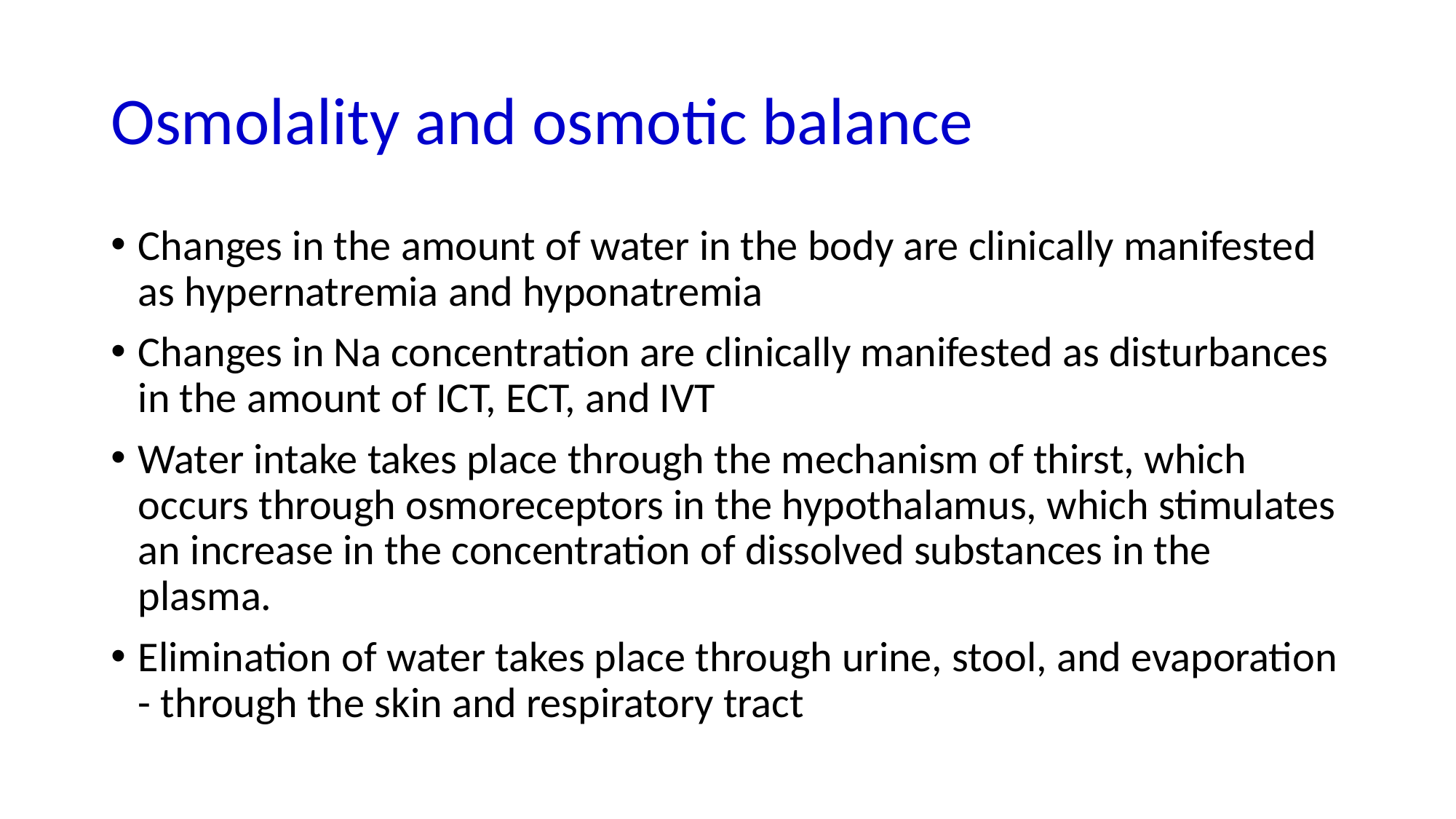

# Osmolality and osmotic balance
Changes in the amount of water in the body are clinically manifested as hypernatremia and hyponatremia
Changes in Na concentration are clinically manifested as disturbances in the amount of ICT, ECT, and IVT
Water intake takes place through the mechanism of thirst, which occurs through osmoreceptors in the hypothalamus, which stimulates an increase in the concentration of dissolved substances in the plasma.
Elimination of water takes place through urine, stool, and evaporation - through the skin and respiratory tract